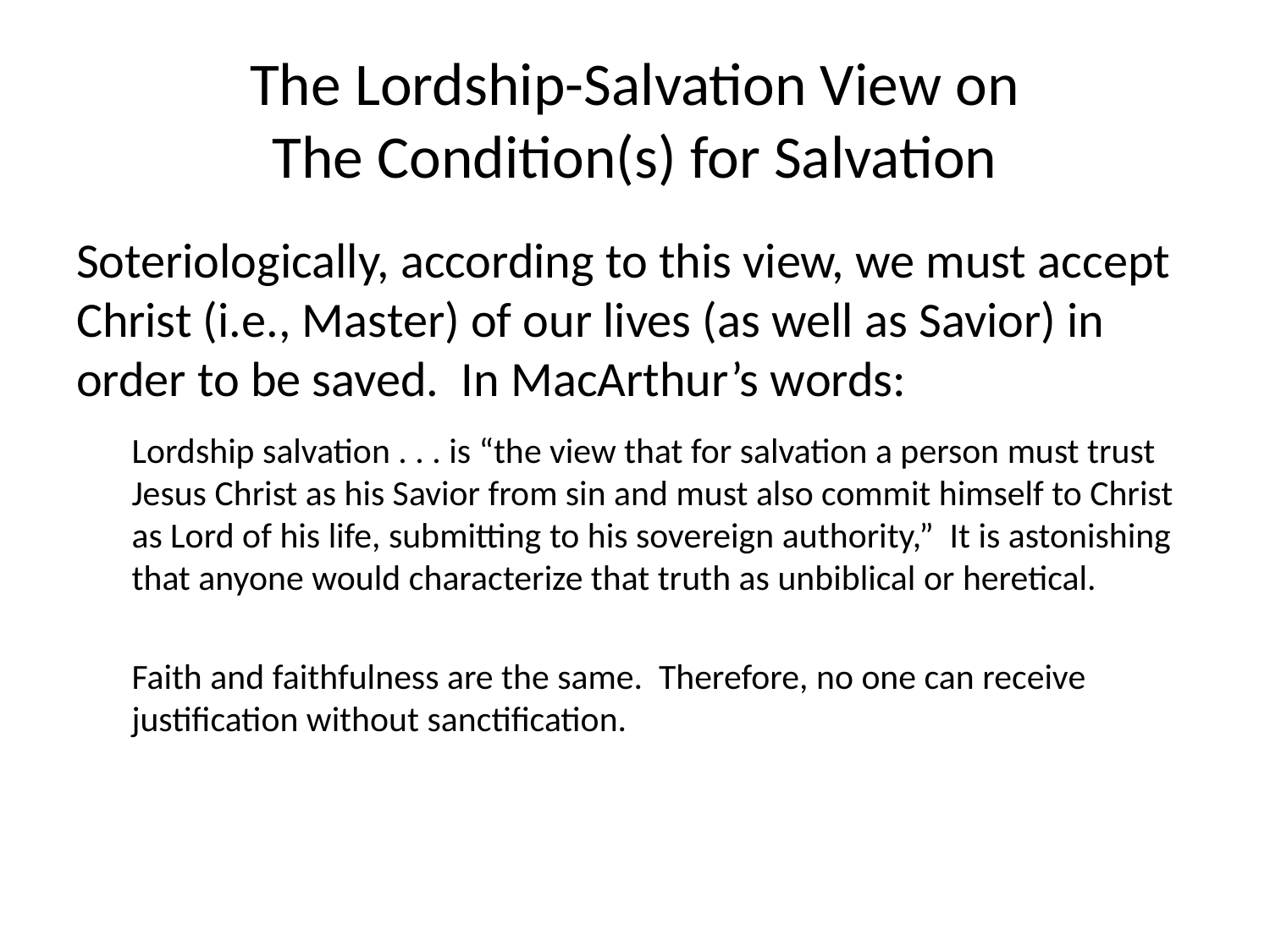

# The Lordship-Salvation View on The Condition(s) for Salvation
Soteriologically, according to this view, we must accept Christ (i.e., Master) of our lives (as well as Savior) in order to be saved.  In MacArthur’s words:

Lordship salvation . . . is “the view that for salvation a person must trust Jesus Christ as his Savior from sin and must also commit himself to Christ as Lord of his life, submitting to his sovereign authority,”  It is astonishing that anyone would characterize that truth as unbiblical or heretical.

Faith and faithfulness are the same.  Therefore, no one can receive justification without sanctification.